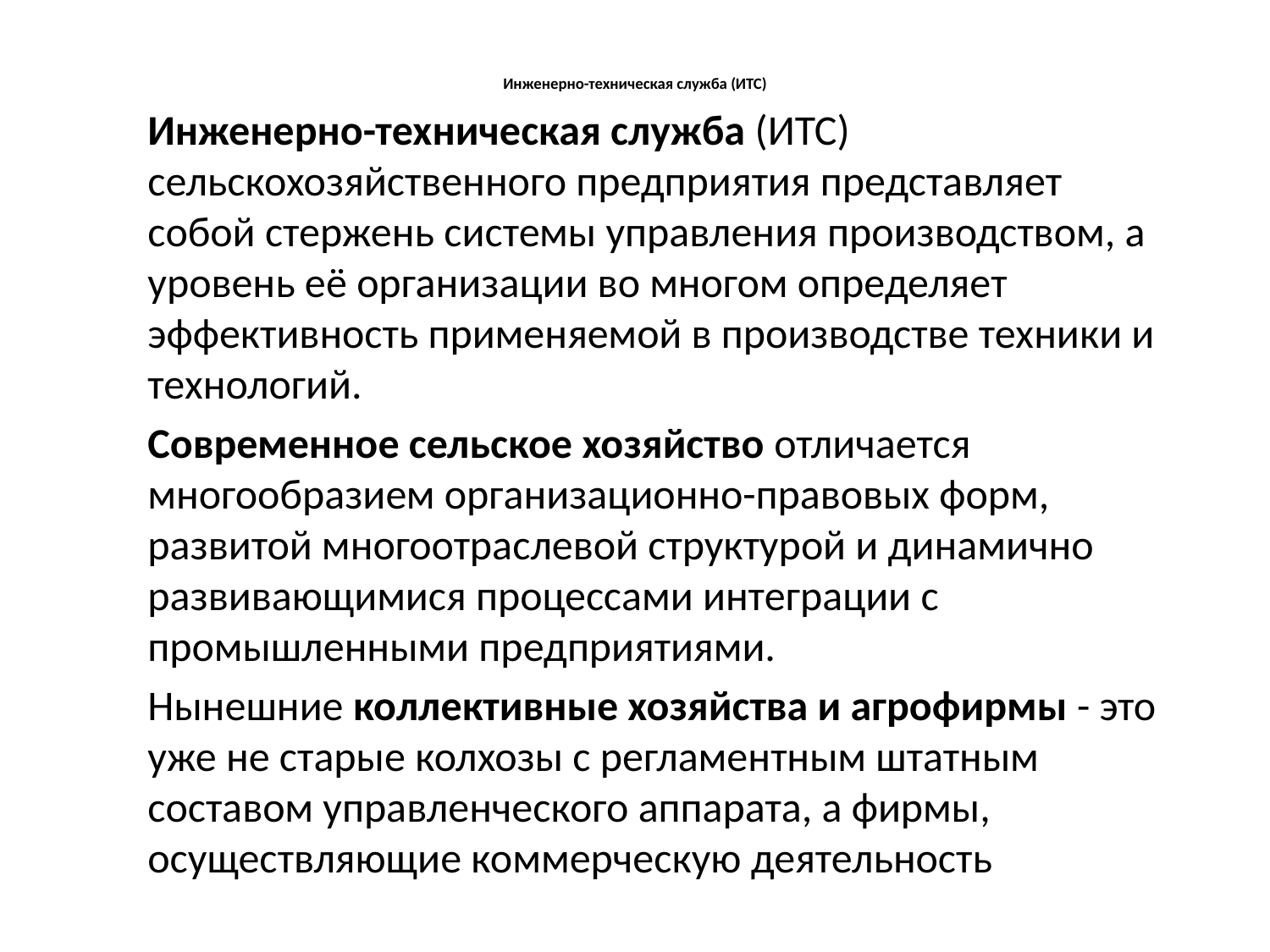

# Инженерно-техническая служба (ИТС)
Инженерно-техническая служба (ИТС) сельскохозяйственного предприятия представляет собой стержень системы управления производством, а уровень её организации во многом определяет эффективность применяемой в производстве техники и технологий.
Современное сельское хозяйство отличается многообразием организационно-правовых форм, развитой многоотраслевой структурой и динамично развивающимися процессами интеграции с промышленными предприятиями.
Нынешние коллективные хозяйства и агрофирмы - это уже не старые колхозы с регламентным штатным составом управленческого аппарата, а фирмы, осуществляющие коммерческую деятельность